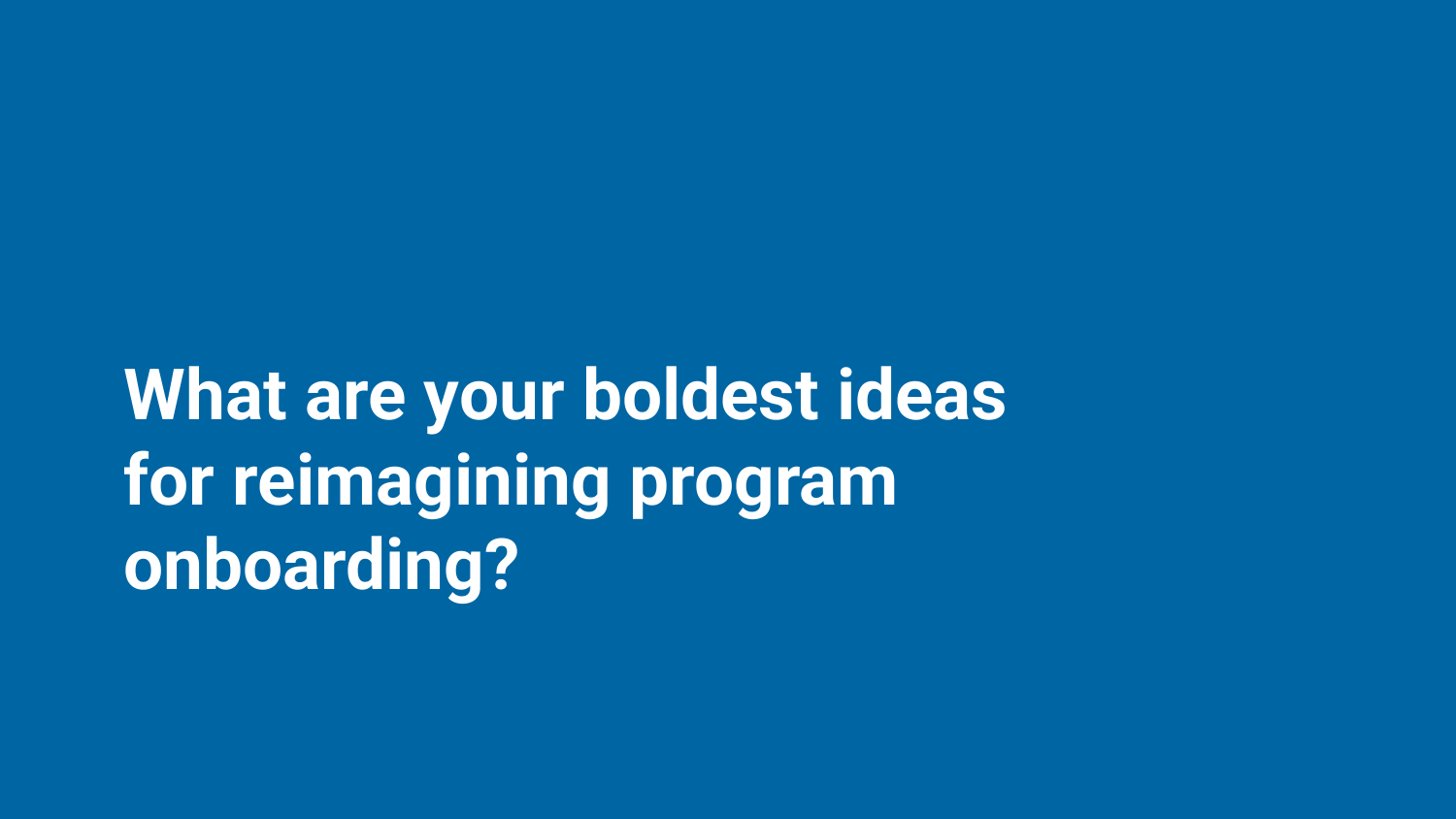

# What are your boldest ideas for reimagining program onboarding?